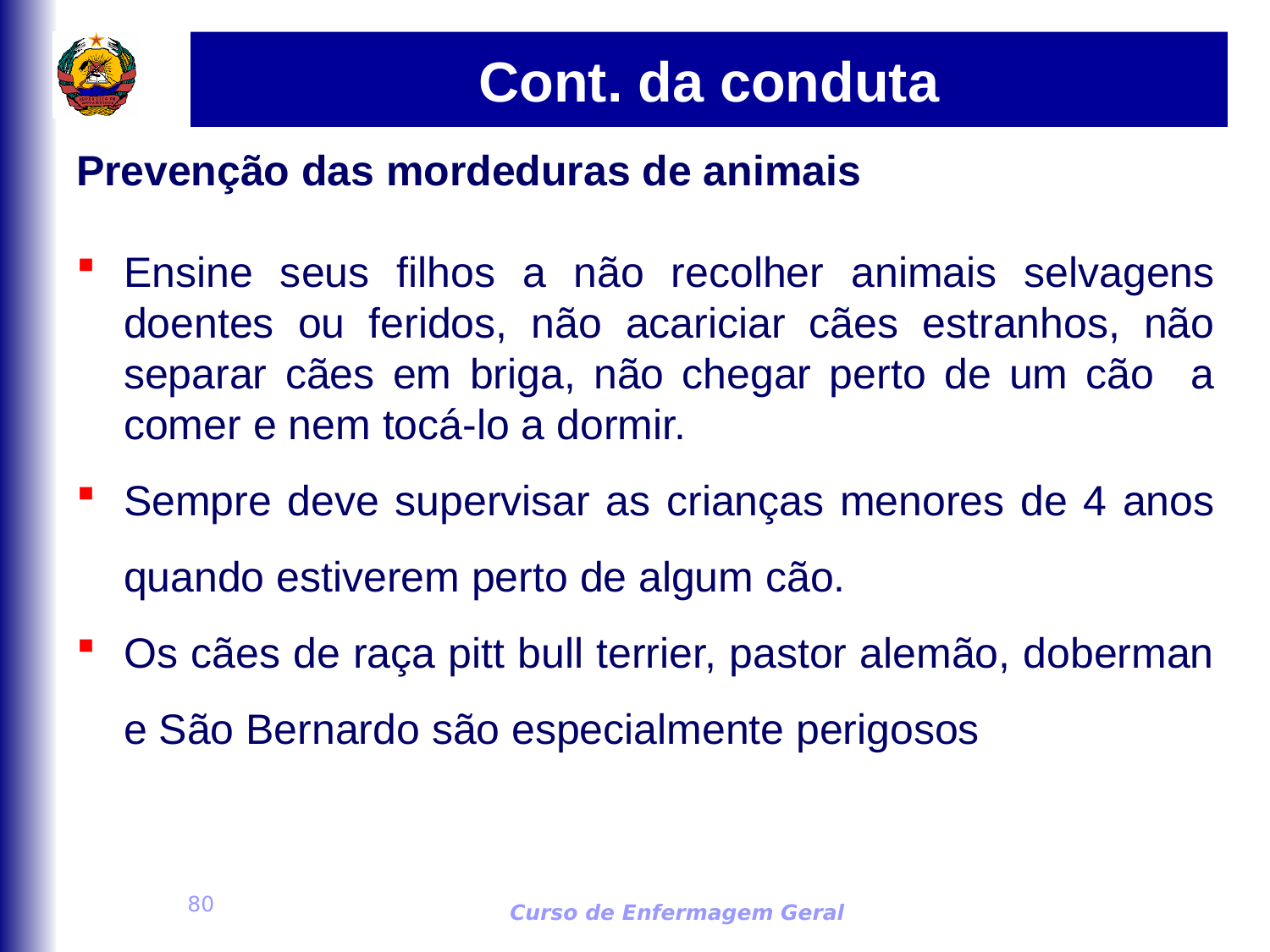

# Cont. da conduta
Prevenção das mordeduras de animais

Ensine seus filhos a não recolher animais selvagens doentes ou feridos, não acariciar cães estranhos, não separar cães em briga, não chegar perto de um cão  a comer e nem tocá-lo a dormir.
Sempre deve supervisar as crianças menores de 4 anos quando estiverem perto de algum cão.
Os cães de raça pitt bull terrier, pastor alemão, doberman e São Bernardo são especialmente perigosos
80
Curso de Enfermagem Geral